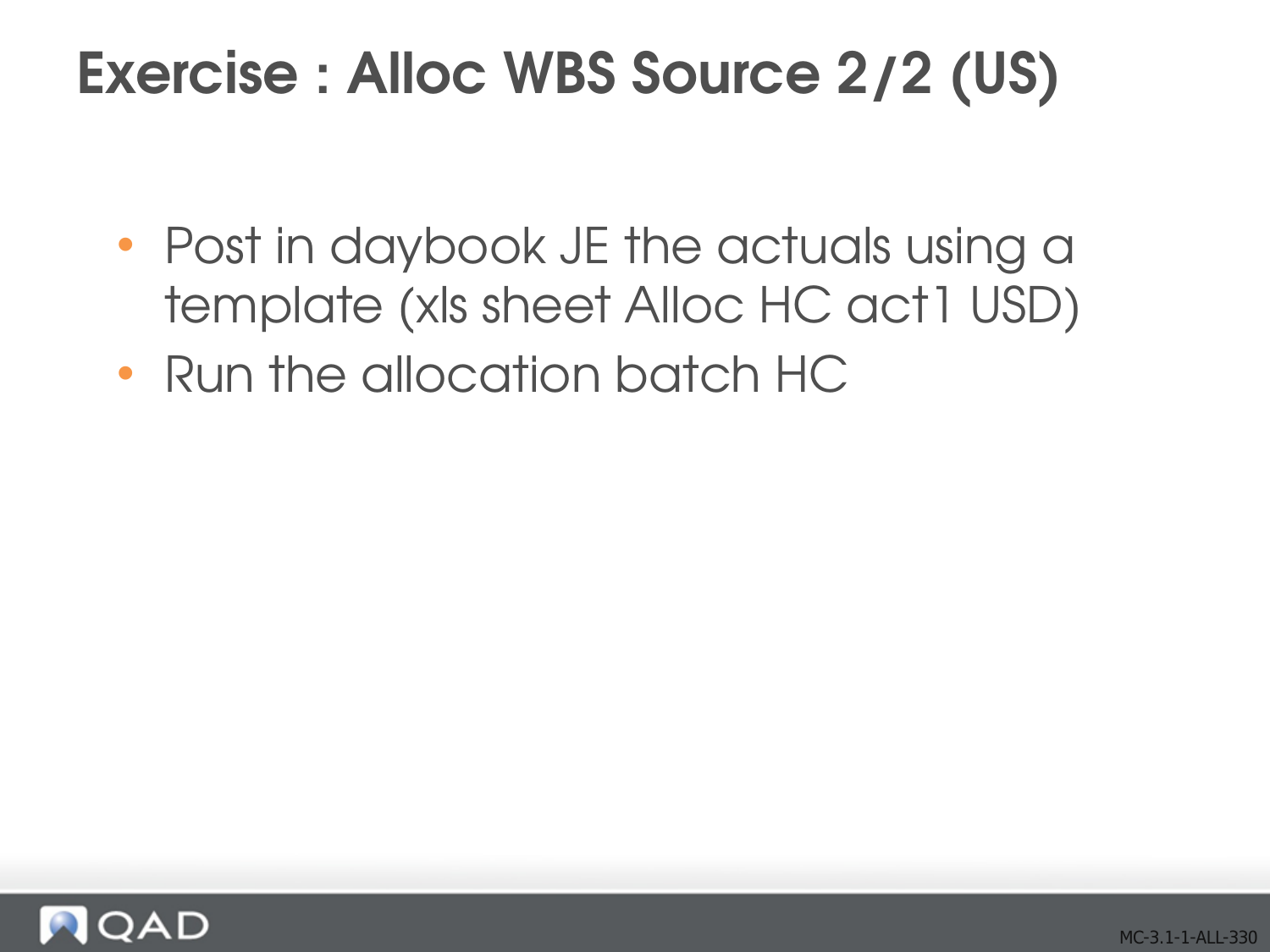

# Exercise : Alloc WBS Source 2/2 (US)
Post in daybook JE the actuals using a template (xls sheet Alloc HC act1 USD)
Run the allocation batch HC
MC-3.1-1-ALL-330